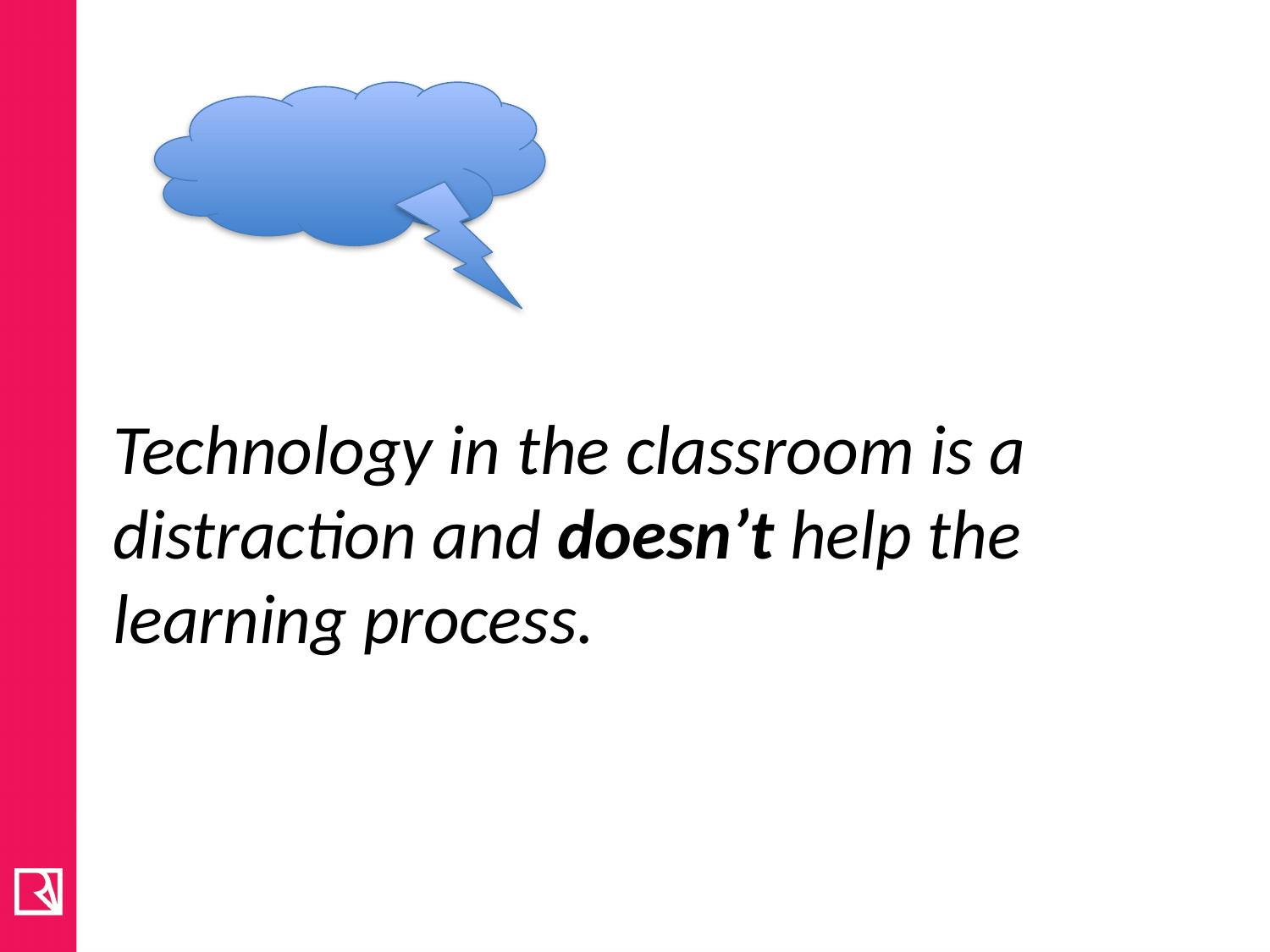

Technology in the classroom is a distraction and doesn’t help the learning process.